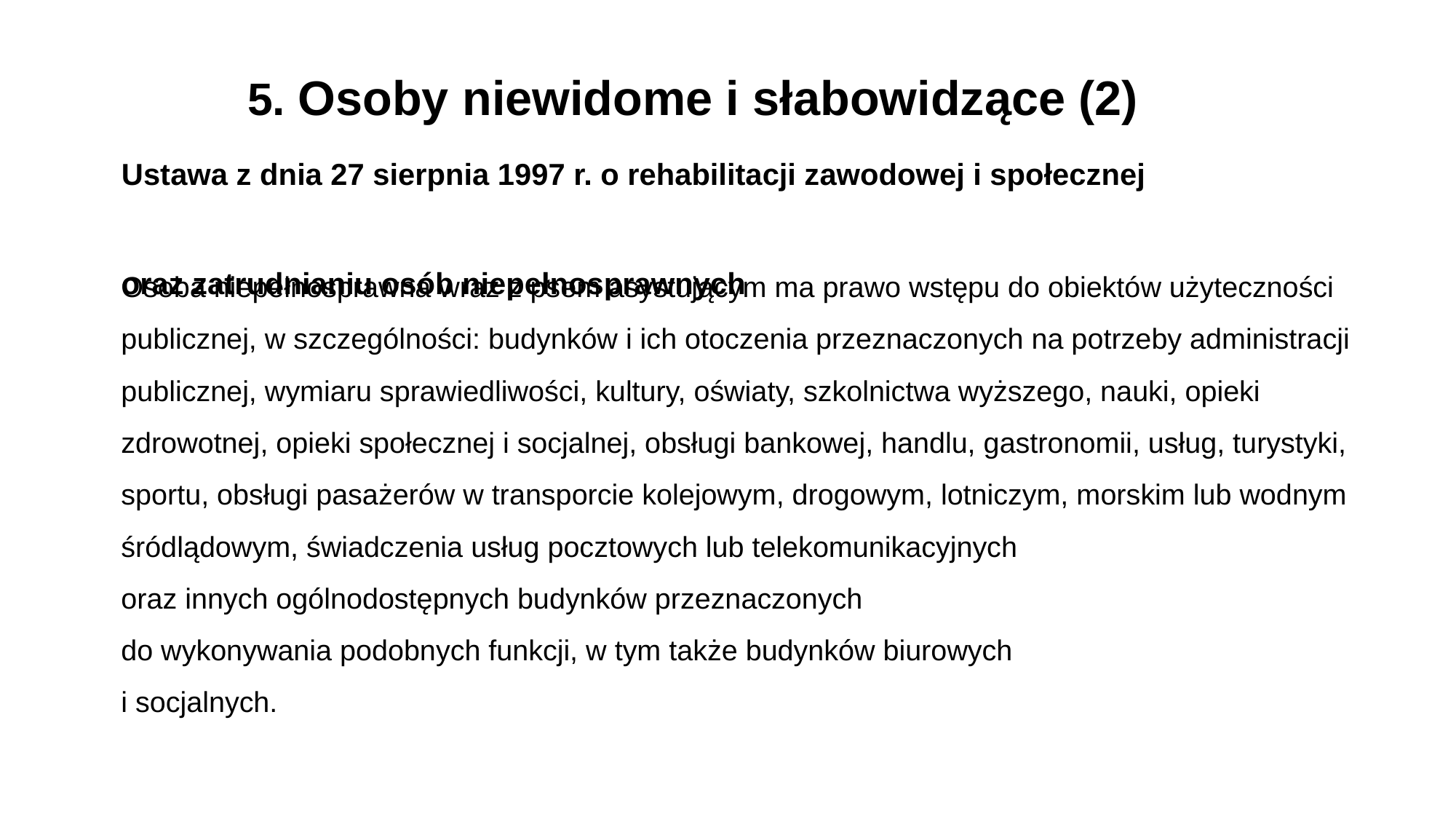

5. Osoby niewidome i słabowidzące (2)
Ustawa z dnia 27 sierpnia 1997 r. o rehabilitacji zawodowej i społecznej
oraz zatrudnianiu osób niepełnosprawnych
Osoba niepełnosprawna wraz z psem asystującym ma prawo wstępu do obiektów użyteczności publicznej, w szczególności: budynków i ich otoczenia przeznaczonych na potrzeby administracji publicznej, wymiaru sprawiedliwości, kultury, oświaty, szkolnictwa wyższego, nauki, opieki zdrowotnej, opieki społecznej i socjalnej, obsługi bankowej, handlu, gastronomii, usług, turystyki, sportu, obsługi pasażerów w transporcie kolejowym, drogowym, lotniczym, morskim lub wodnym śródlądowym, świadczenia usług pocztowych lub telekomunikacyjnych
oraz innych ogólnodostępnych budynków przeznaczonych
do wykonywania podobnych funkcji, w tym także budynków biurowych
i socjalnych.